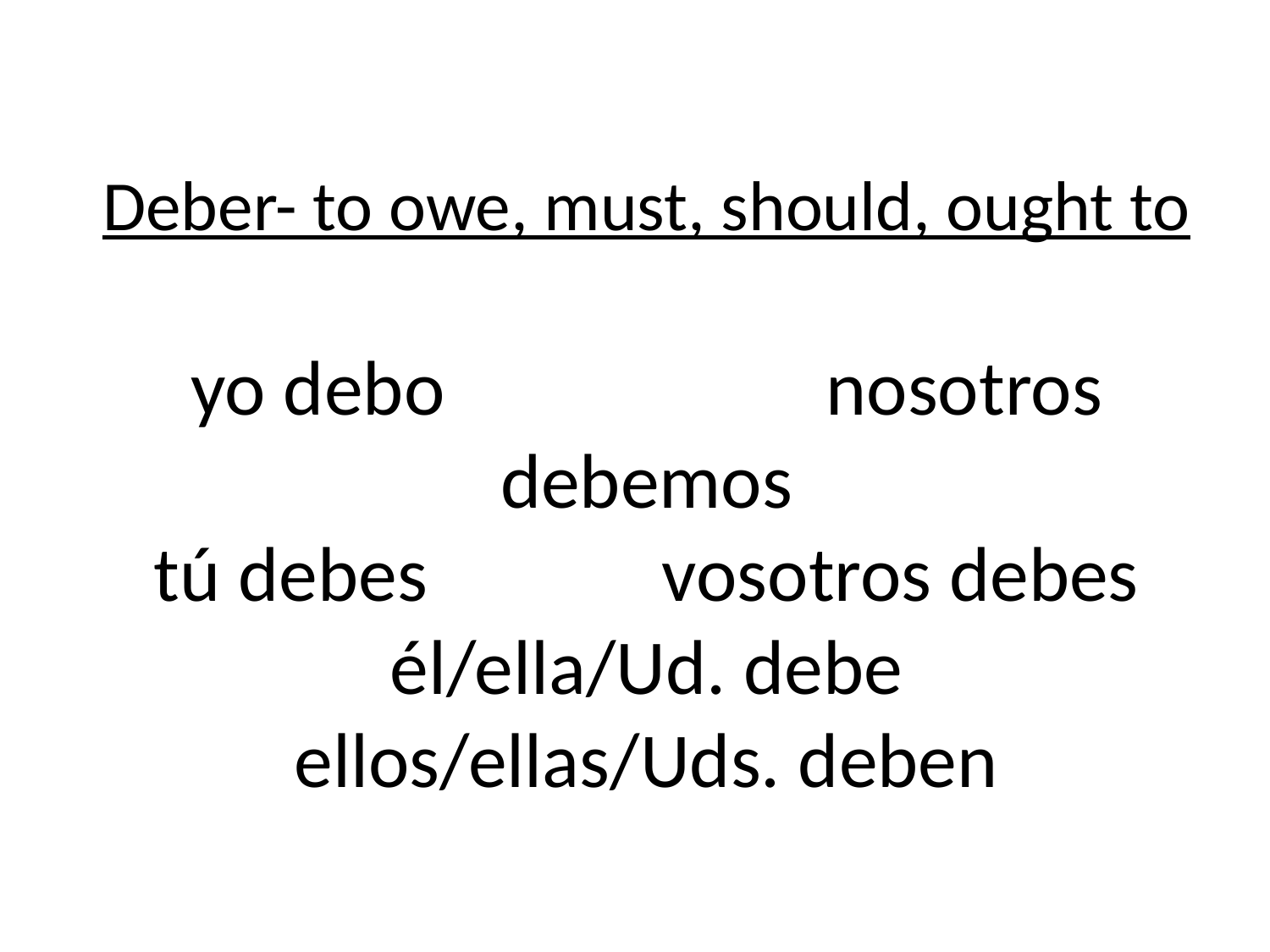

# Deber- to owe, must, should, ought to yo debo			nosotros debemos tú debes		vosotros debes él/ella/Ud. debe ellos/ellas/Uds. deben